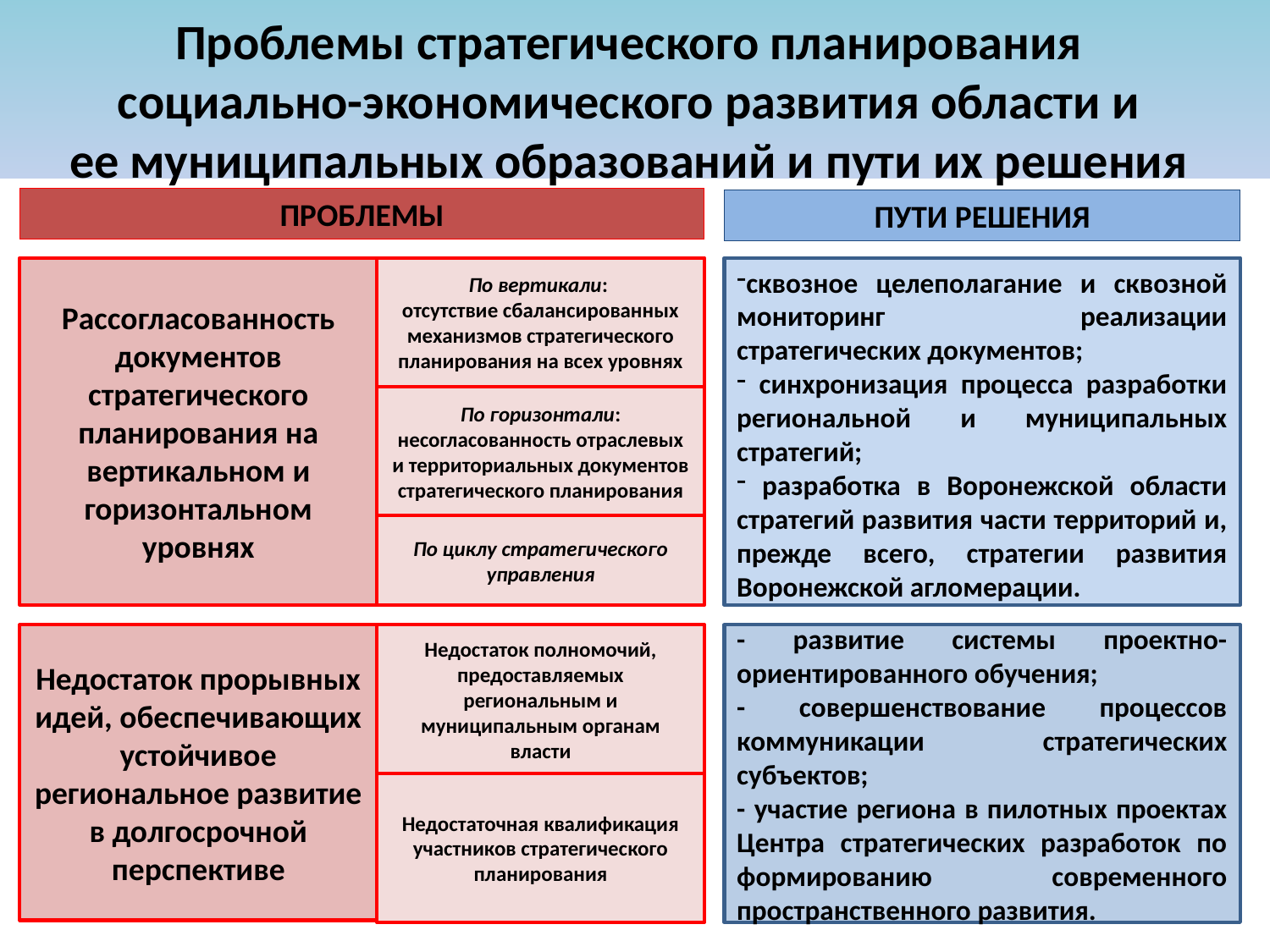

Проблемы стратегического планирования
 социально-экономического развития области и
ее муниципальных образований и пути их решения
ПРОБЛЕМЫ
ПУТИ РЕШЕНИЯ
Рассогласованность документов стратегического планирования на вертикальном и горизонтальном уровнях
По вертикали:
отсутствие сбалансированных механизмов стратегического планирования на всех уровнях

сквозное целеполагание и сквозной мониторинг реализации стратегических документов;
 синхронизация процесса разработки региональной и муниципальных стратегий;
 разработка в Воронежской области стратегий развития части территорий и, прежде всего, стратегии развития Воронежской агломерации.

По горизонтали: несогласованность отраслевых и территориальных документов стратегического планирования
По циклу стратегического управления
Недостаток прорывных идей, обеспечивающих устойчивое региональное развитие в долгосрочной перспективе
Недостаток полномочий, предоставляемых региональным и муниципальным органам власти
- развитие системы проектно-ориентированного обучения;
- совершенствование процессов коммуникации стратегических субъектов;
- участие региона в пилотных проектах Центра стратегических разработок по формированию современного пространственного развития.
Недостаточная квалификация участников стратегического планирования